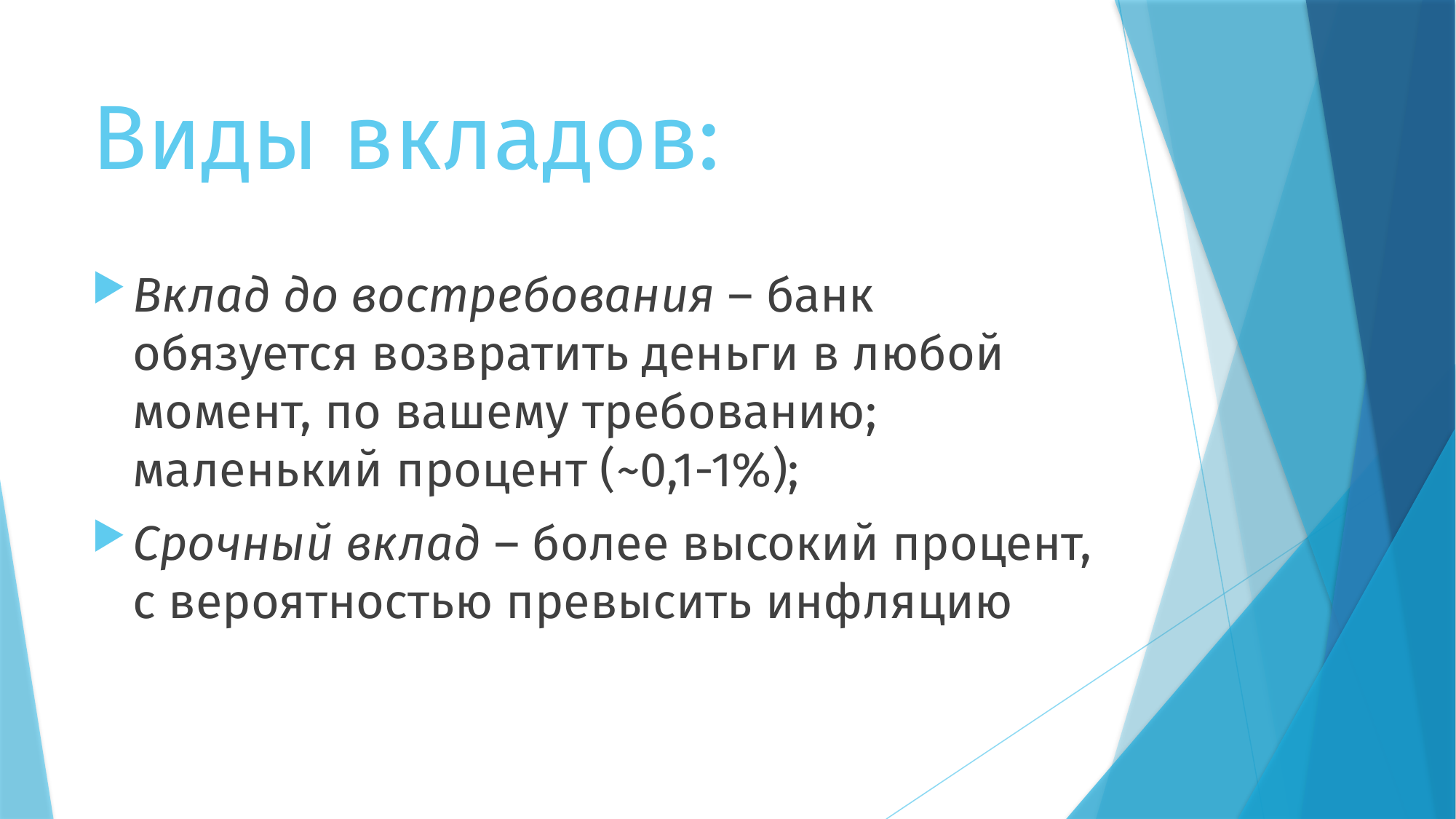

# Виды вкладов:
Вклад до востребования – банк обязуется возвратить деньги в любой момент, по вашему требованию; маленький процент (~0,1-1%);
Срочный вклад – более высокий процент, с вероятностью превысить инфляцию